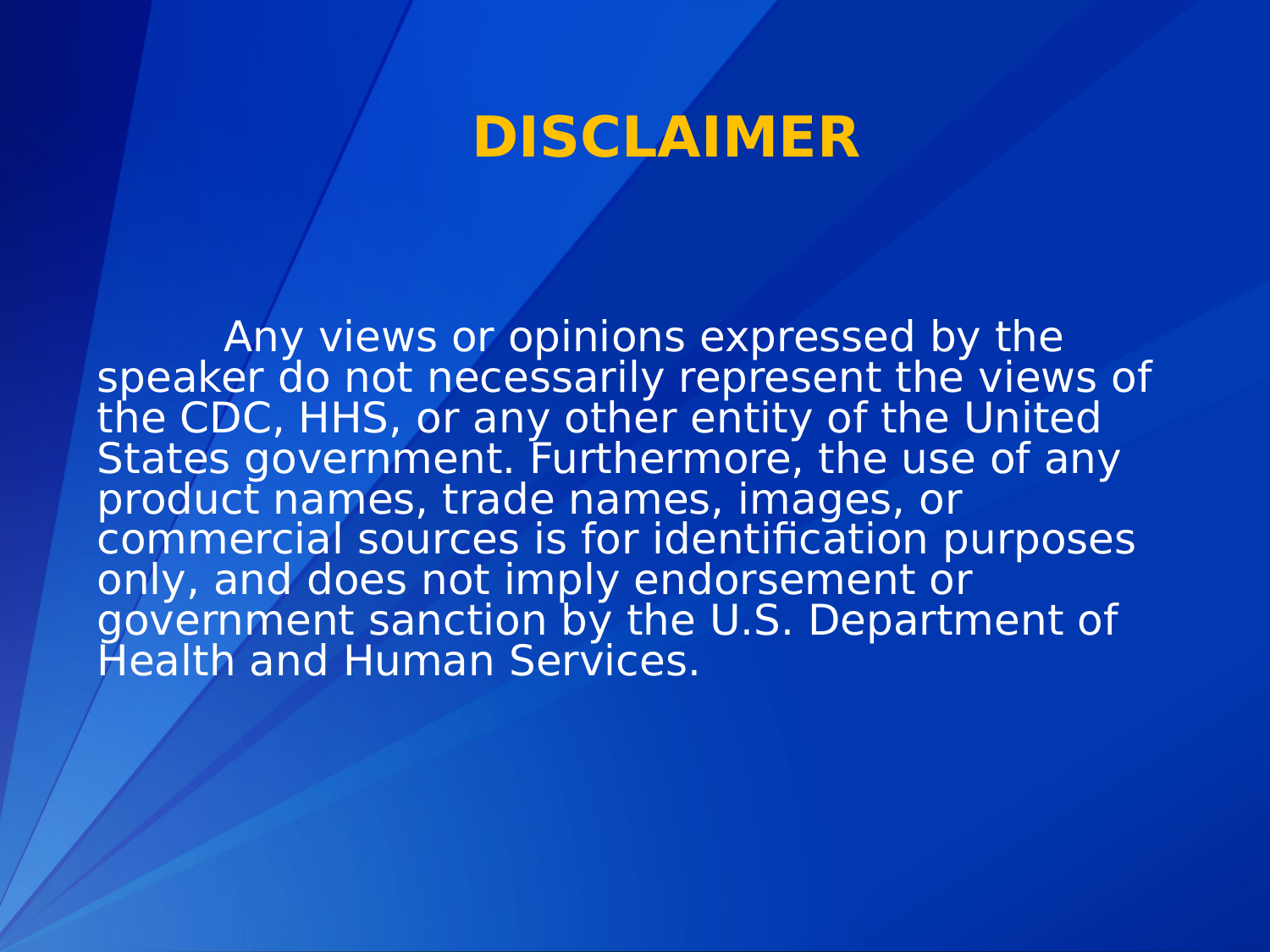

# Disclaimer
	Any views or opinions expressed by the speaker do not necessarily represent the views of the CDC, HHS, or any other entity of the United States government. Furthermore, the use of any product names, trade names, images, or commercial sources is for identification purposes only, and does not imply endorsement or government sanction by the U.S. Department of Health and Human Services.